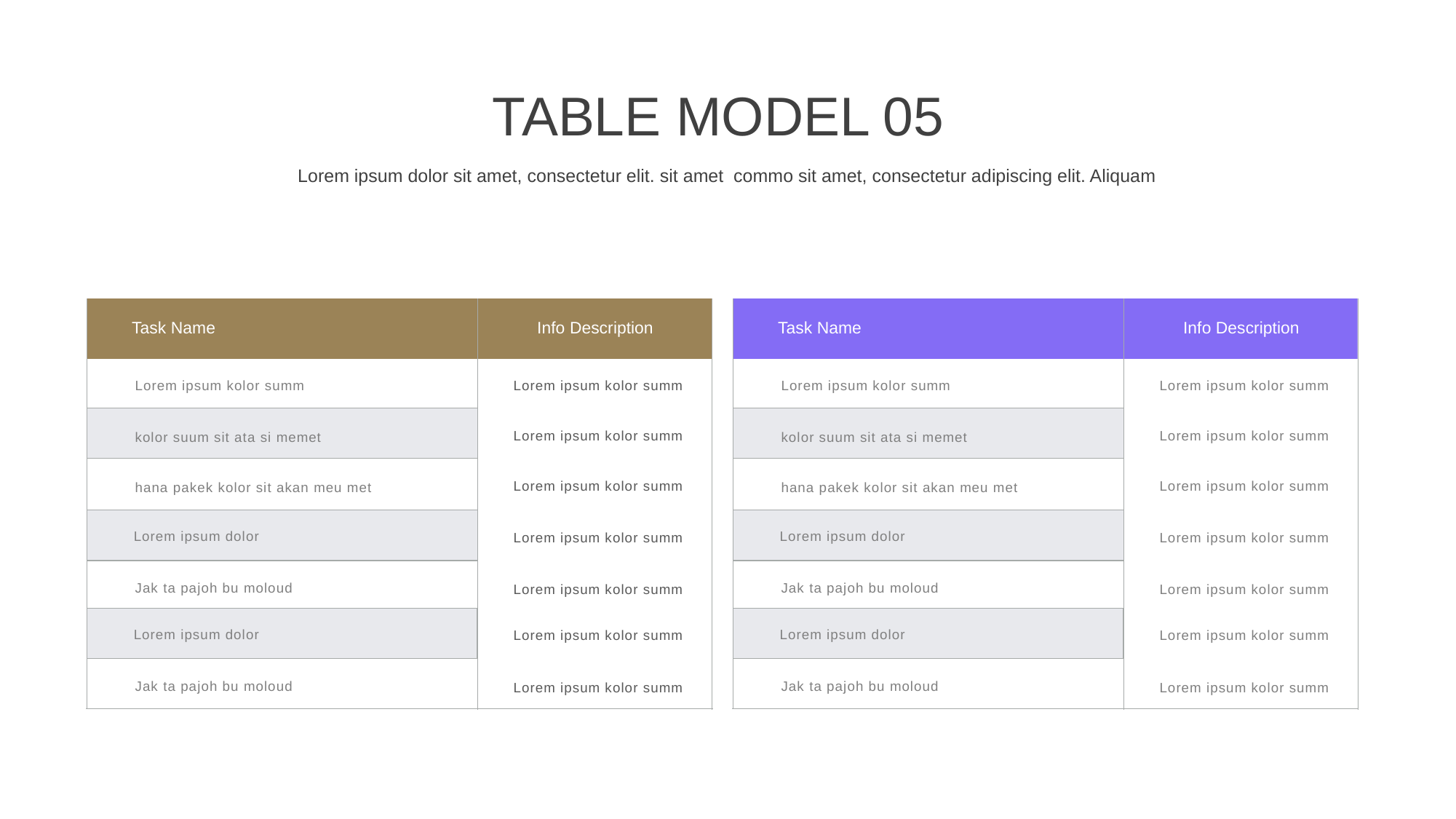

TABLE MODEL 05
Lorem ipsum dolor sit amet, consectetur elit. sit amet  commo sit amet, consectetur adipiscing elit. Aliquam

Task Name
Info Description
Task Name
Info Description
Lorem ipsum kolor summ
Lorem ipsum kolor summ
Lorem ipsum kolor summ
Lorem ipsum kolor summ

Lorem ipsum kolor summ
Lorem ipsum kolor summ
kolor suum sit ata si memet
kolor suum sit ata si memet
Lorem ipsum kolor summ
Lorem ipsum kolor summ
hana pakek kolor sit akan meu met
hana pakek kolor sit akan meu met

Lorem ipsum dolor
Lorem ipsum dolor
Lorem ipsum kolor summ
Lorem ipsum kolor summ
Jak ta pajoh bu moloud
Jak ta pajoh bu moloud
Lorem ipsum kolor summ
Lorem ipsum kolor summ

Lorem ipsum dolor
Lorem ipsum dolor
Lorem ipsum kolor summ
Lorem ipsum kolor summ
Jak ta pajoh bu moloud
Jak ta pajoh bu moloud
Lorem ipsum kolor summ
Lorem ipsum kolor summ